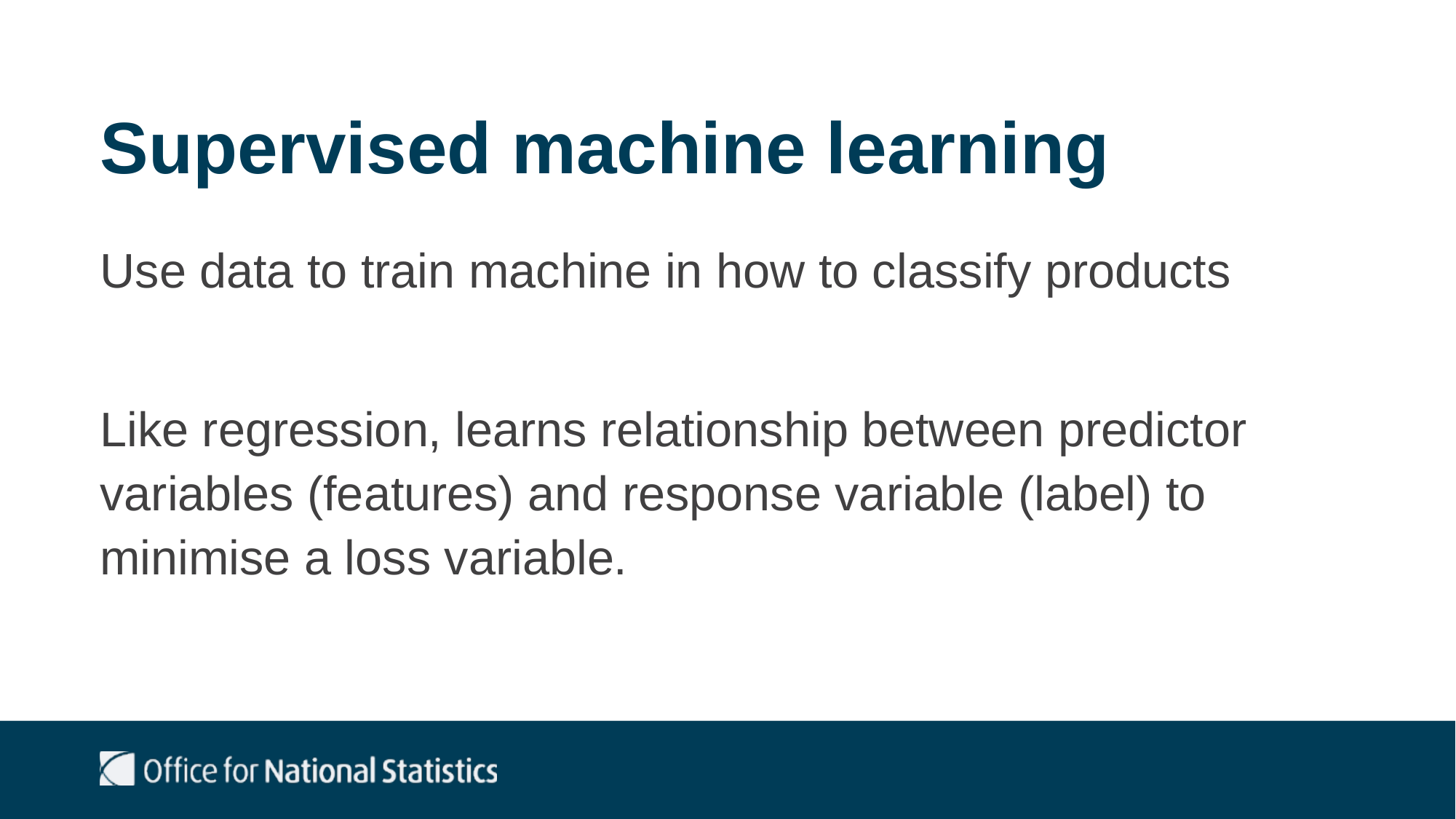

# Supervised machine learning
Use data to train machine in how to classify products

Like regression, learns relationship between predictor variables (features) and response variable (label) to minimise a loss variable.